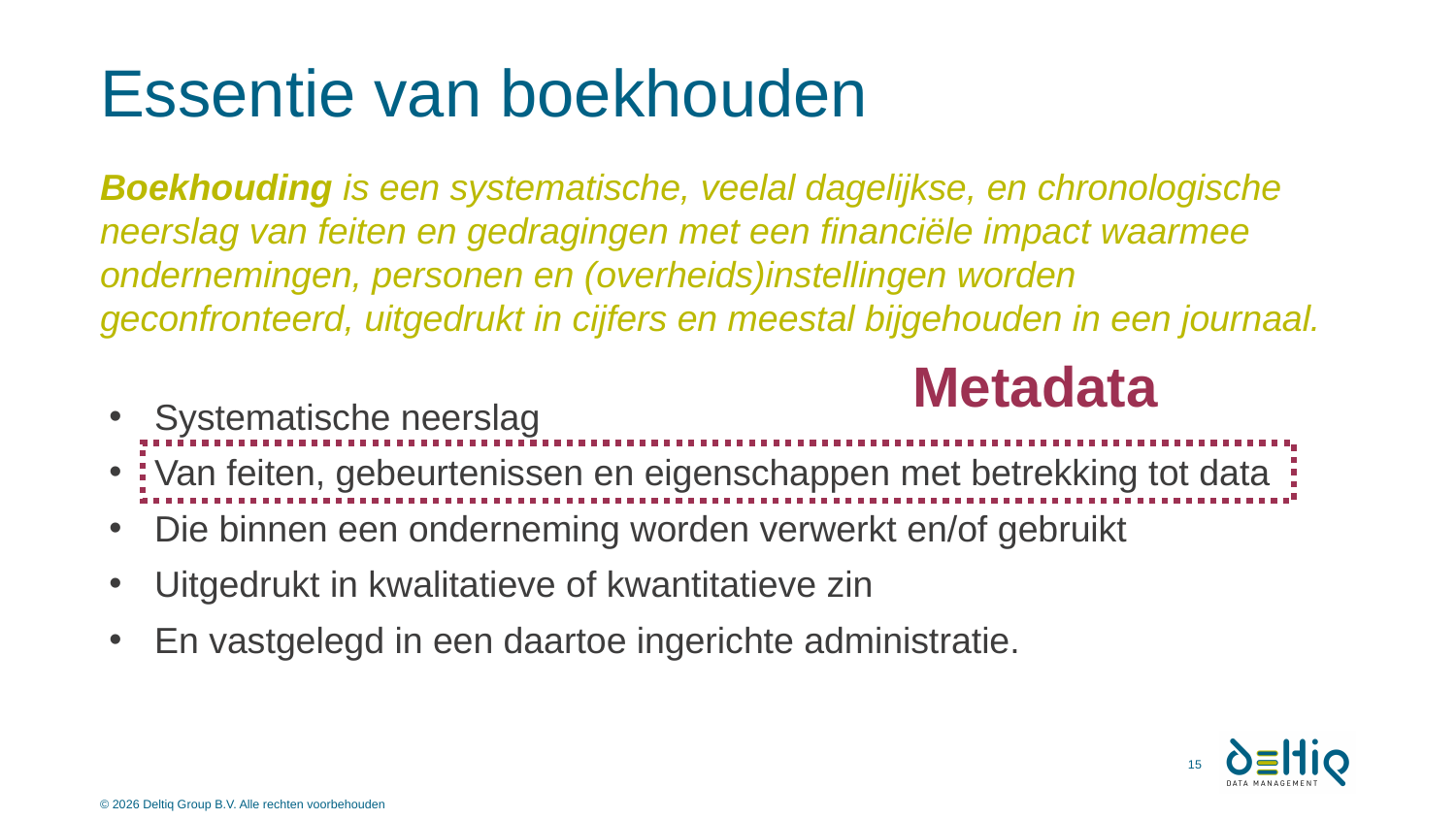

# Essentie van boekhouden
Boekhouding is een systematische, veelal dagelijkse, en chronologische neerslag van feiten en gedragingen met een financiële impact waarmee ondernemingen, personen en (overheids)instellingen worden geconfronteerd, uitgedrukt in cijfers en meestal bijgehouden in een journaal.
Metadata

Systematische neerslag
Van feiten, gebeurtenissen en eigenschappen met betrekking tot data
Die binnen een onderneming worden verwerkt en/of gebruikt
Uitgedrukt in kwalitatieve of kwantitatieve zin
En vastgelegd in een daartoe ingerichte administratie.
15
© 2026 Deltiq Group B.V. Alle rechten voorbehouden